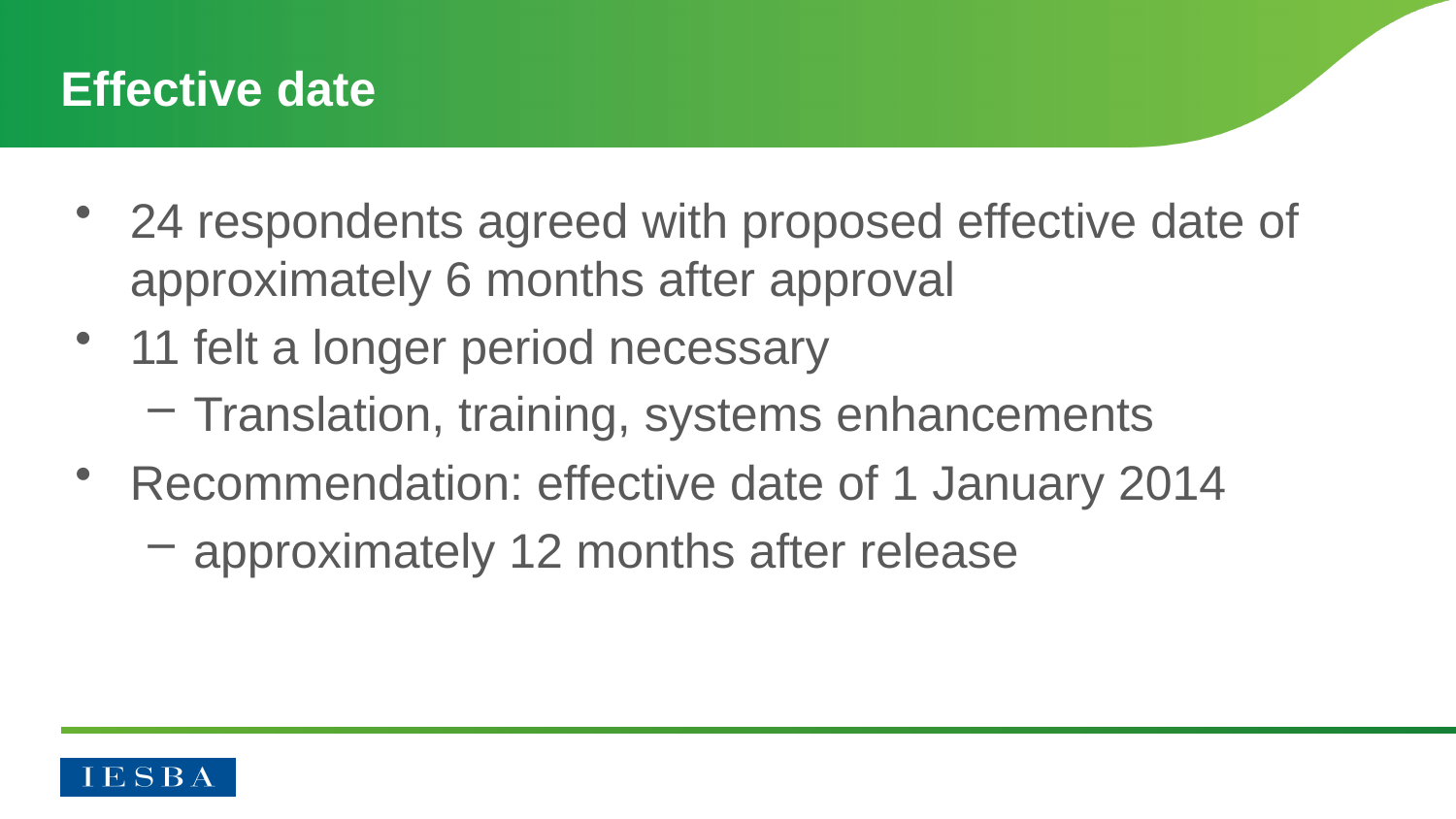

# Effective date
24 respondents agreed with proposed effective date of approximately 6 months after approval
11 felt a longer period necessary
Translation, training, systems enhancements
Recommendation: effective date of 1 January 2014
approximately 12 months after release